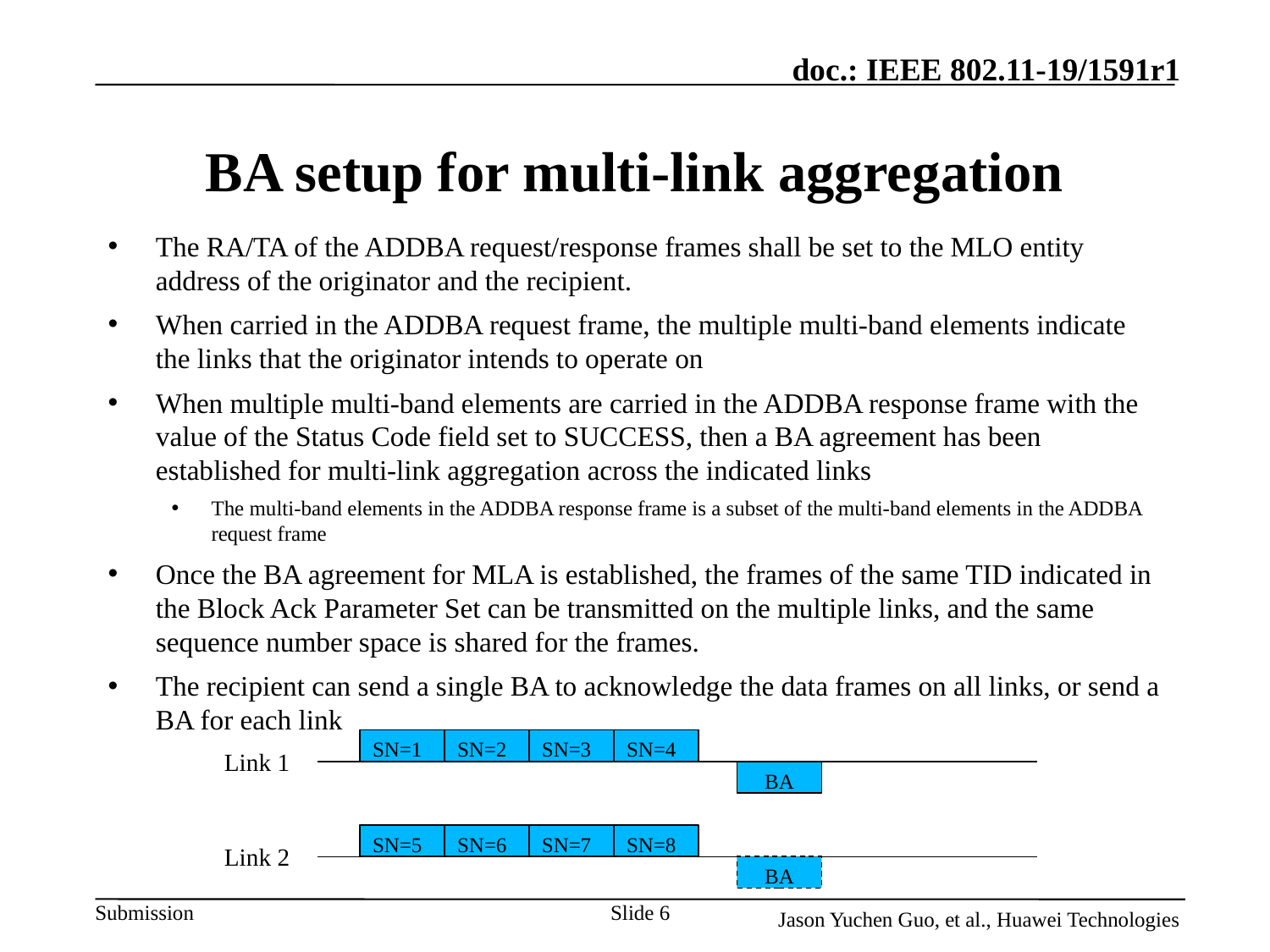

# BA setup for multi-link aggregation
The RA/TA of the ADDBA request/response frames shall be set to the MLO entity address of the originator and the recipient.
When carried in the ADDBA request frame, the multiple multi-band elements indicate the links that the originator intends to operate on
When multiple multi-band elements are carried in the ADDBA response frame with the value of the Status Code field set to SUCCESS, then a BA agreement has been established for multi-link aggregation across the indicated links
The multi-band elements in the ADDBA response frame is a subset of the multi-band elements in the ADDBA request frame
Once the BA agreement for MLA is established, the frames of the same TID indicated in the Block Ack Parameter Set can be transmitted on the multiple links, and the same sequence number space is shared for the frames.
The recipient can send a single BA to acknowledge the data frames on all links, or send a BA for each link
SN=1
SN=2
SN=3
SN=4
Link 1
BA
SN=5
SN=6
SN=7
SN=8
Link 2
BA
Slide 6